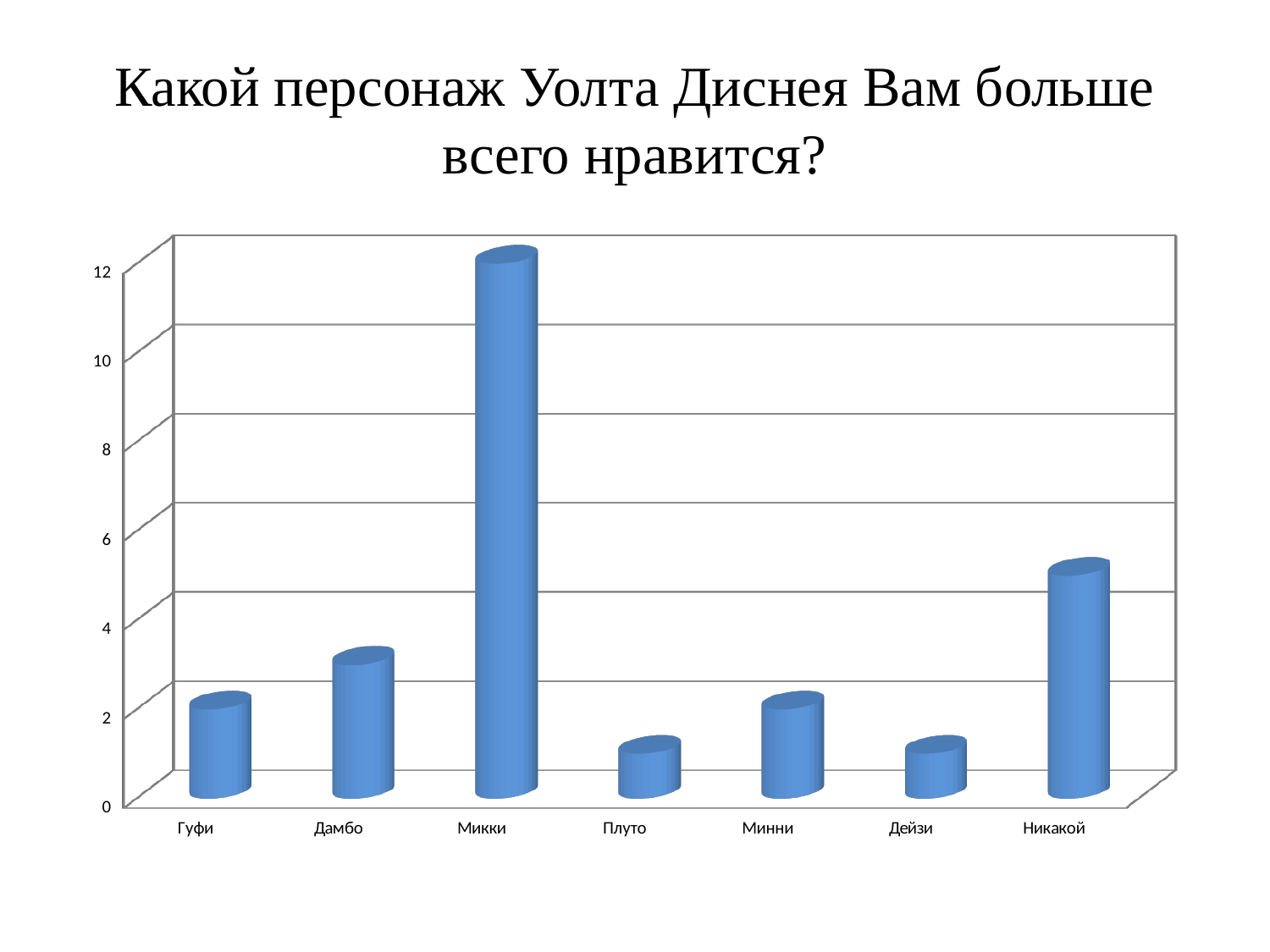

# Какой персонаж Уолта Диснея Вам больше всего нравится?

[unsupported chart]